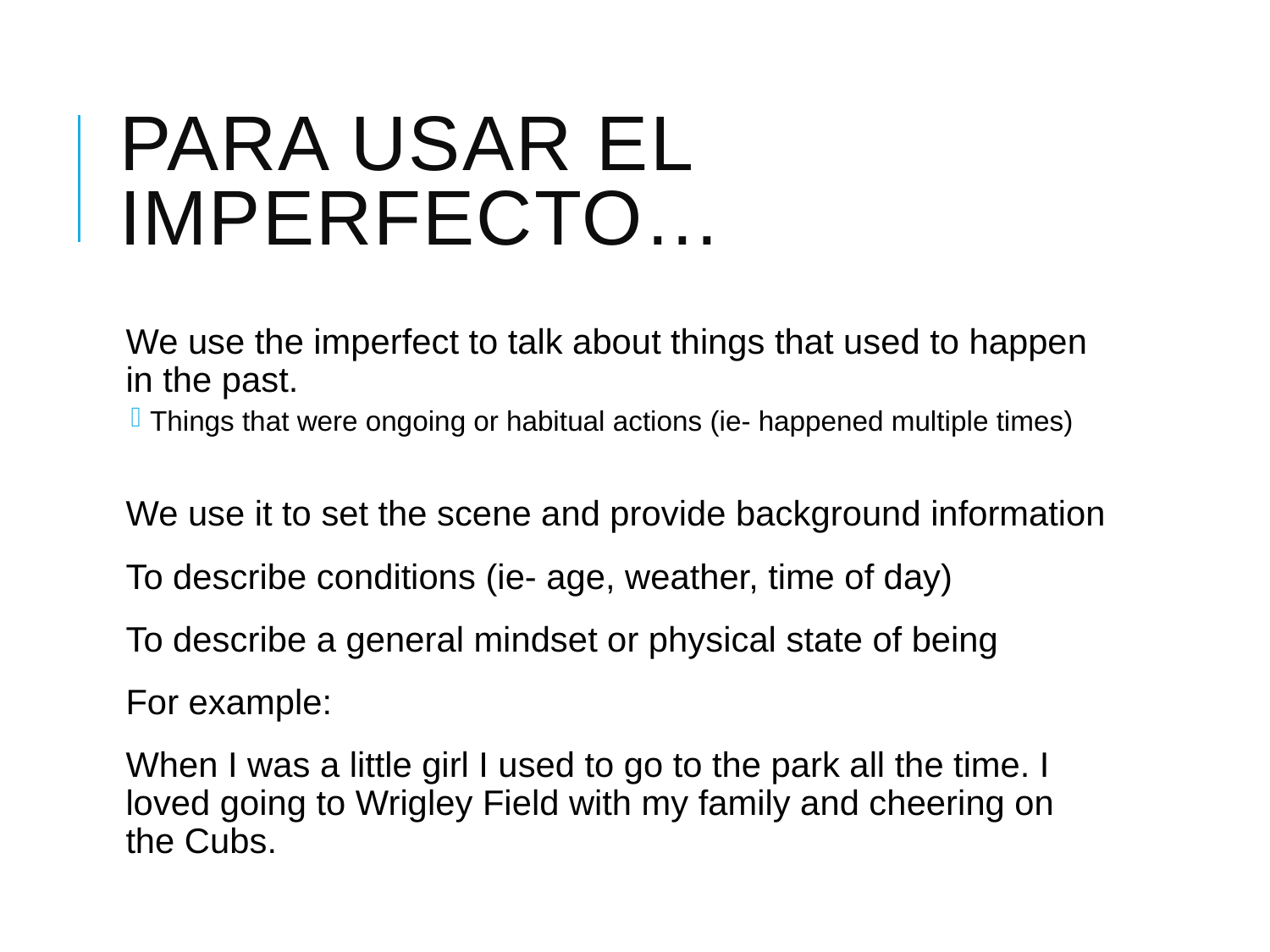

# Para usar el imperfecto…
We use the imperfect to talk about things that used to happen in the past.
Things that were ongoing or habitual actions (ie- happened multiple times)
We use it to set the scene and provide background information
To describe conditions (ie- age, weather, time of day)
To describe a general mindset or physical state of being
For example:
When I was a little girl I used to go to the park all the time. I loved going to Wrigley Field with my family and cheering on the Cubs.